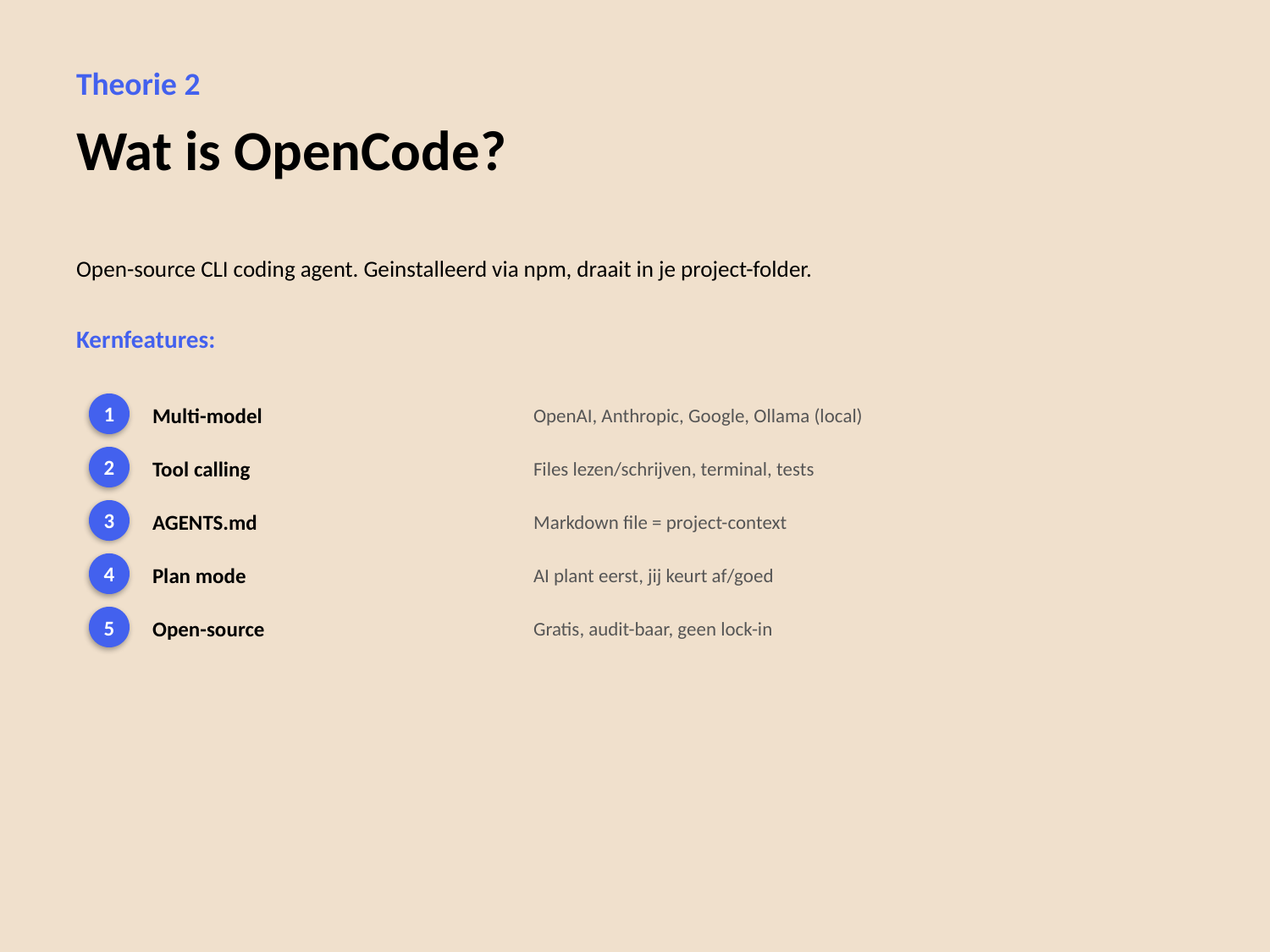

Theorie 2
Wat is OpenCode?
Open-source CLI coding agent. Geinstalleerd via npm, draait in je project-folder.
Kernfeatures:
Multi-model
OpenAI, Anthropic, Google, Ollama (local)

1
Tool calling
Files lezen/schrijven, terminal, tests

2
AGENTS.md
Markdown file = project-context

3
Plan mode
AI plant eerst, jij keurt af/goed

4
Open-source
Gratis, audit-baar, geen lock-in

5